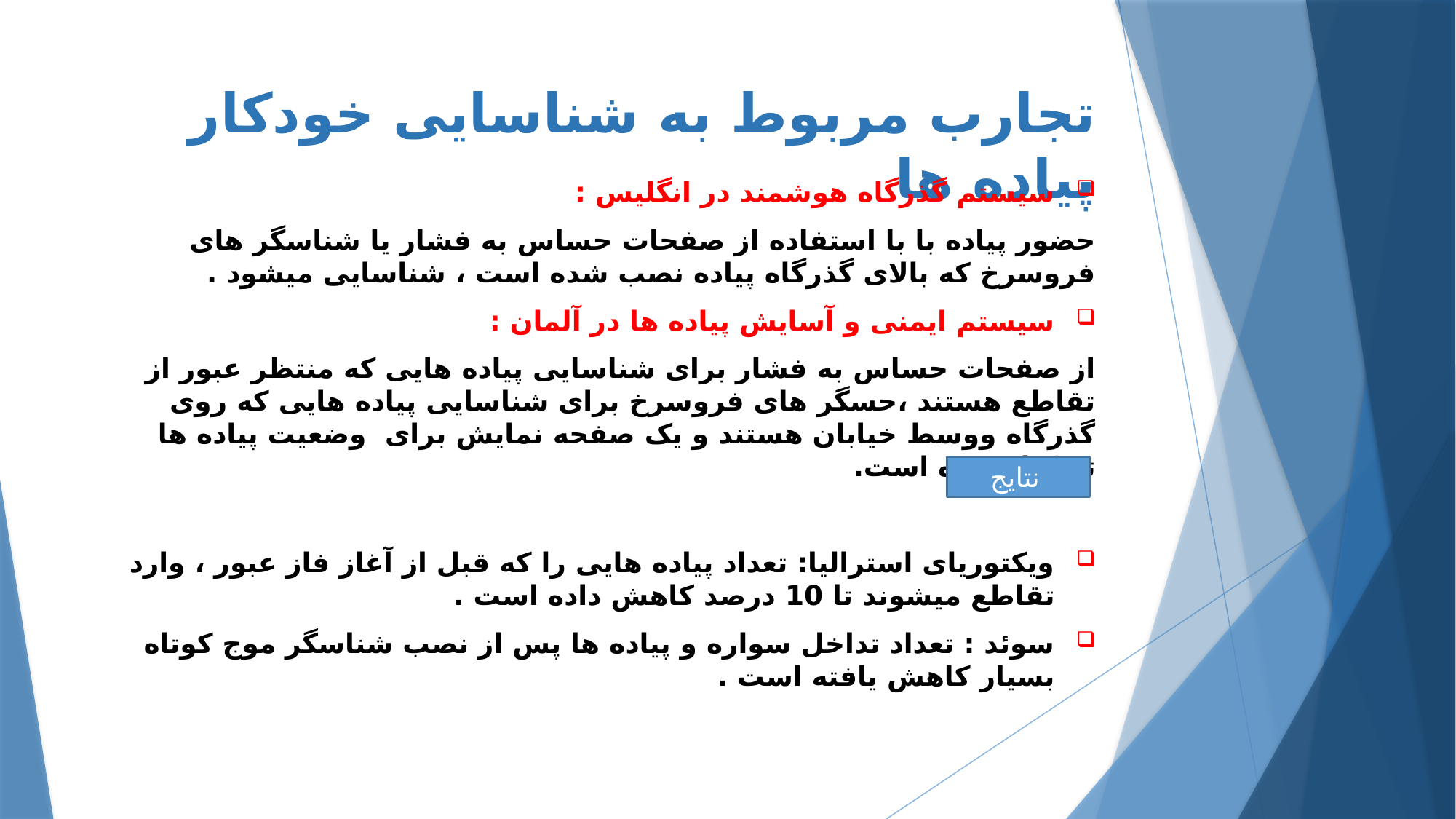

# تجارب مربوط به شناسایی خودکار پیاده ها
سیستم گذرگاه هوشمند در انگلیس :
حضور پیاده با با استفاده از صفحات حساس به فشار یا شناسگر های فروسرخ که بالای گذرگاه پیاده نصب شده است ، شناسایی میشود .
سیستم ایمنی و آسایش پیاده ها در آلمان :
از صفحات حساس به فشار برای شناسایی پیاده هایی که منتظر عبور از تقاطع هستند ،حسگر های فروسرخ برای شناسایی پیاده هایی که روی گذرگاه ووسط خیابان هستند و یک صفحه نمایش برای  وضعیت پیاده ها تشکیل شده است.

ویکتوریای استرالیا: تعداد پیاده هایی را که قبل از آغاز فاز عبور ، وارد تقاطع میشوند تا 10 درصد کاهش داده است .
سوئد : تعداد تداخل سواره و پیاده ها پس از نصب شناسگر موج کوتاه بسیار کاهش یافته است .
نتایج